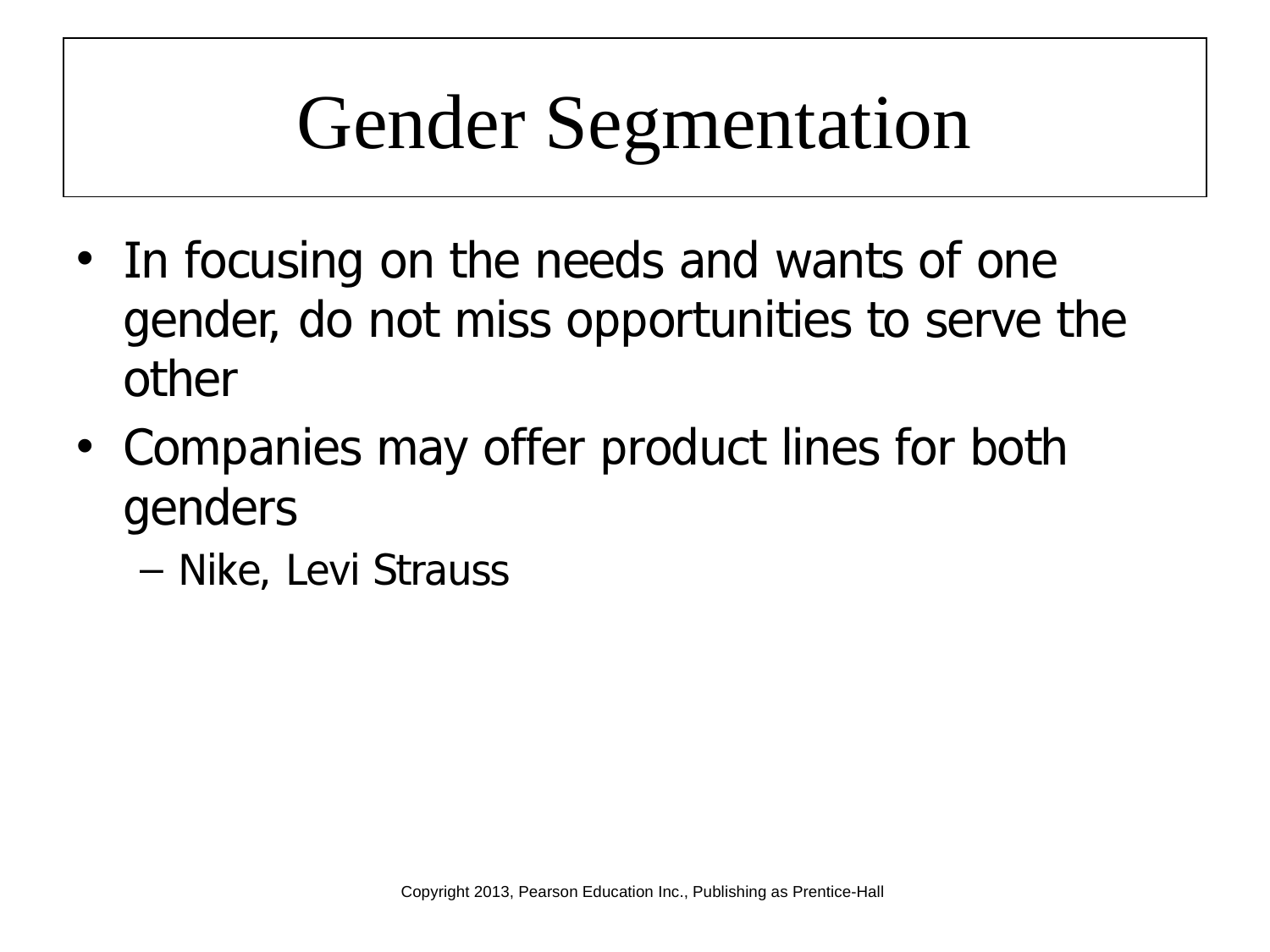

# Gender Segmentation
In focusing on the needs and wants of one gender, do not miss opportunities to serve the other
Companies may offer product lines for both genders
Nike, Levi Strauss

Copyright 2013, Pearson Education Inc., Publishing as Prentice-Hall